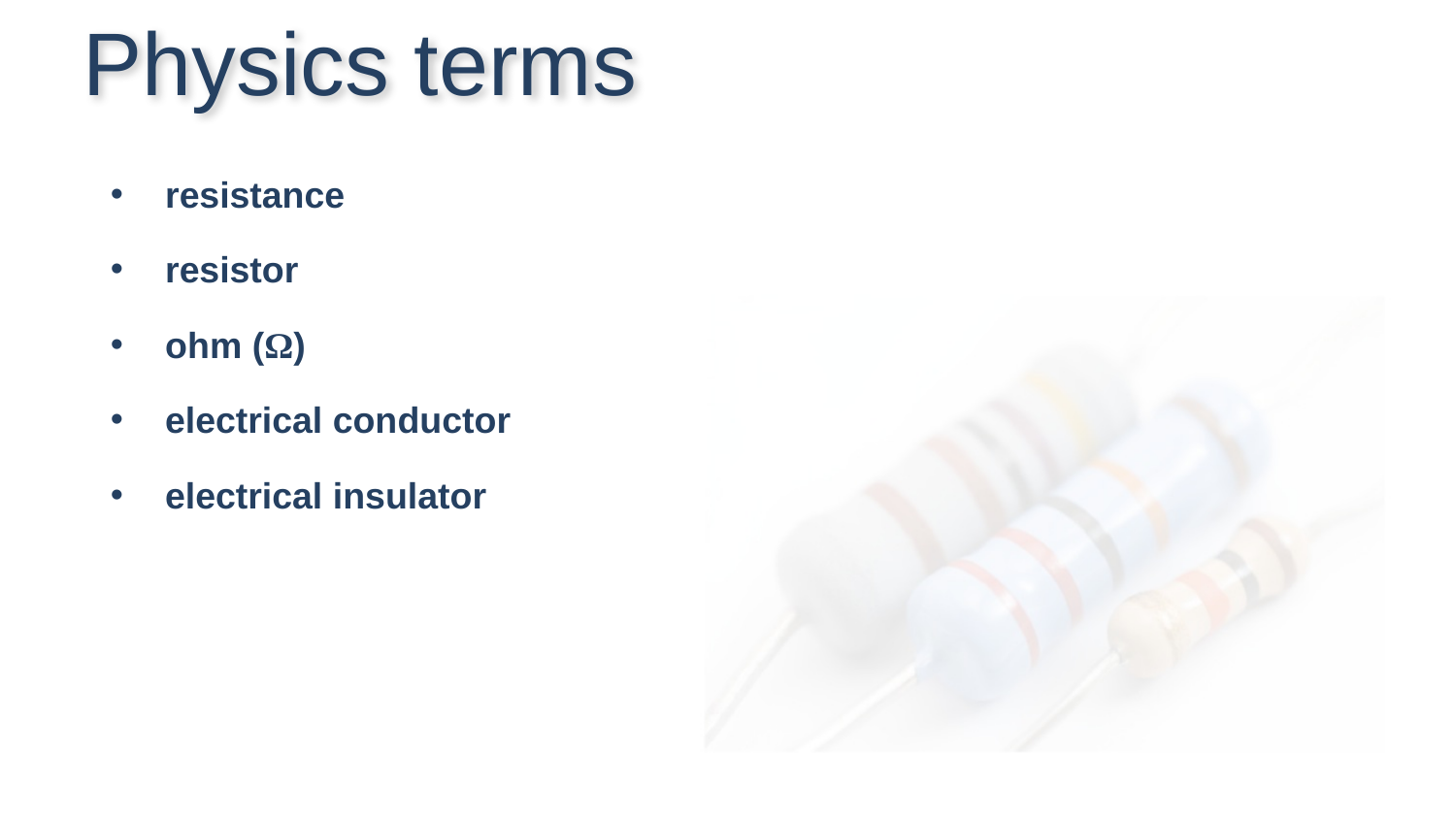

Physics terms
resistance
resistor
ohm (Ω)
electrical conductor
electrical insulator